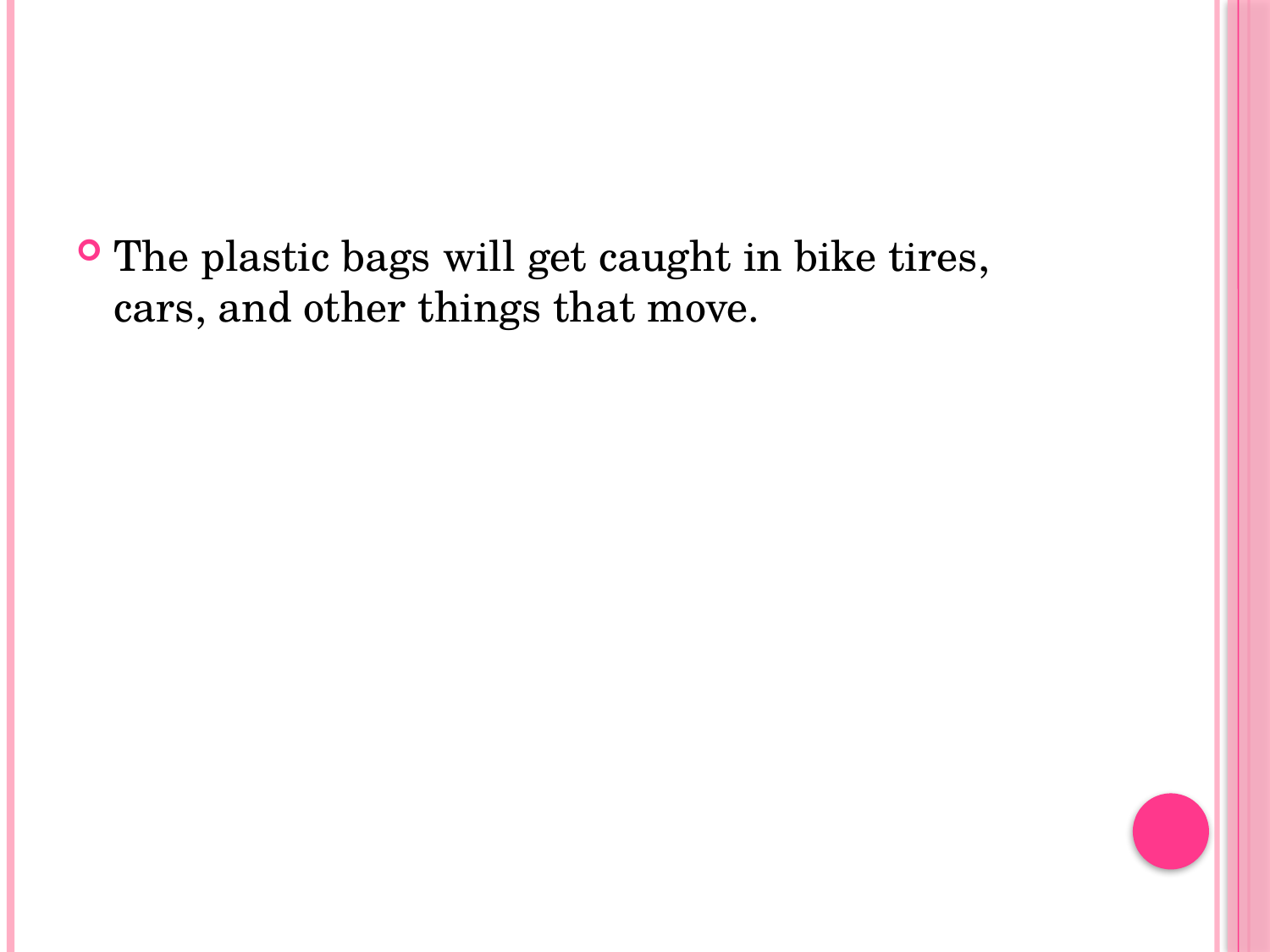

#
The plastic bags will get caught in bike tires, cars, and other things that move.